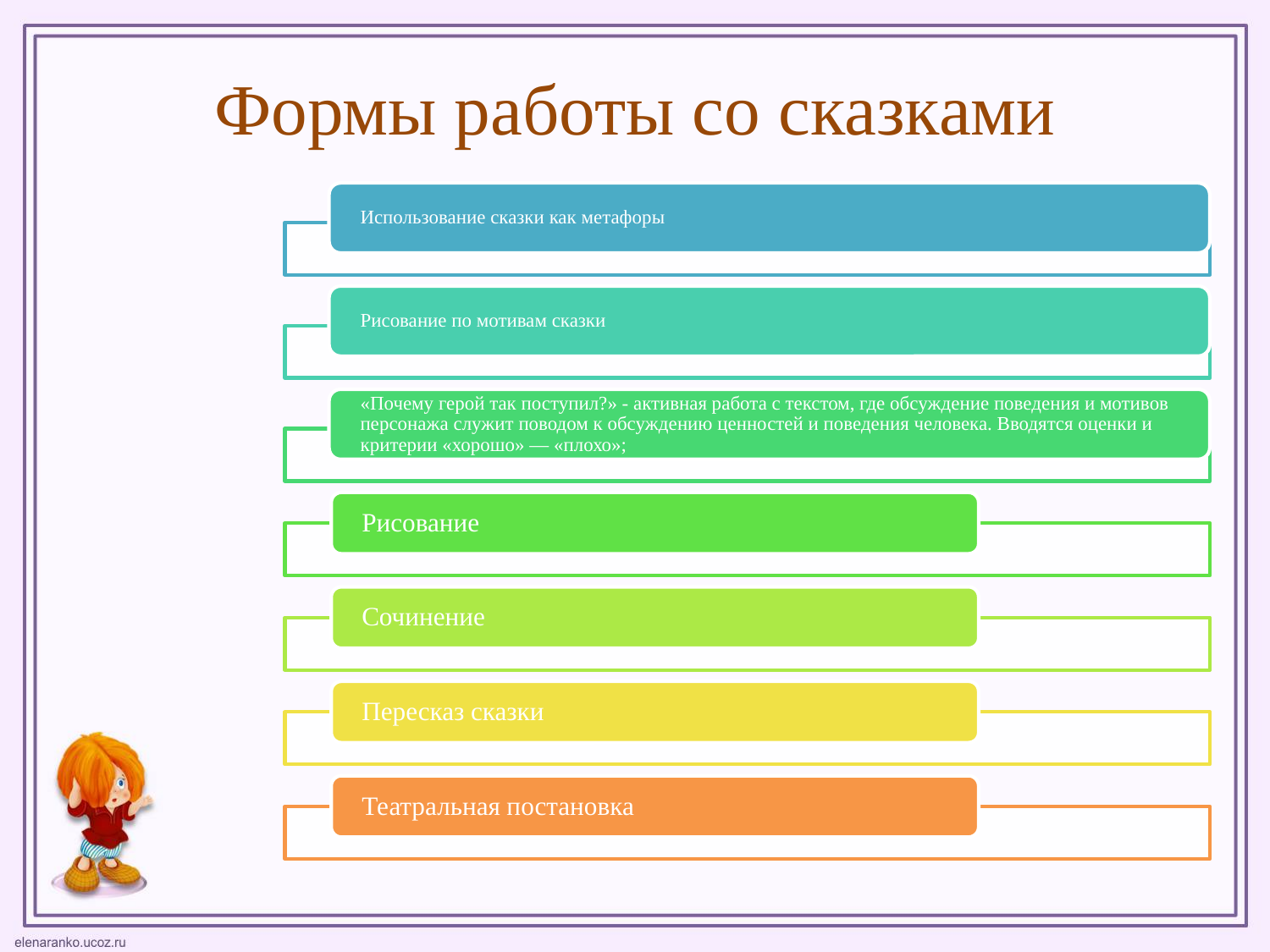

# Формы работы со сказками
Использование сказки как метафоры
Рисование по мотивам сказки
«Почему герой так поступил?» - активная работа с текстом, где обсуждение поведения и мотивов персонажа служит поводом к обсуждению ценностей и поведения человека. Вводятся оценки и критерии «хорошо» — «плохо»;
Рисование
Сочинение
Пересказ сказки
Театральная постановка